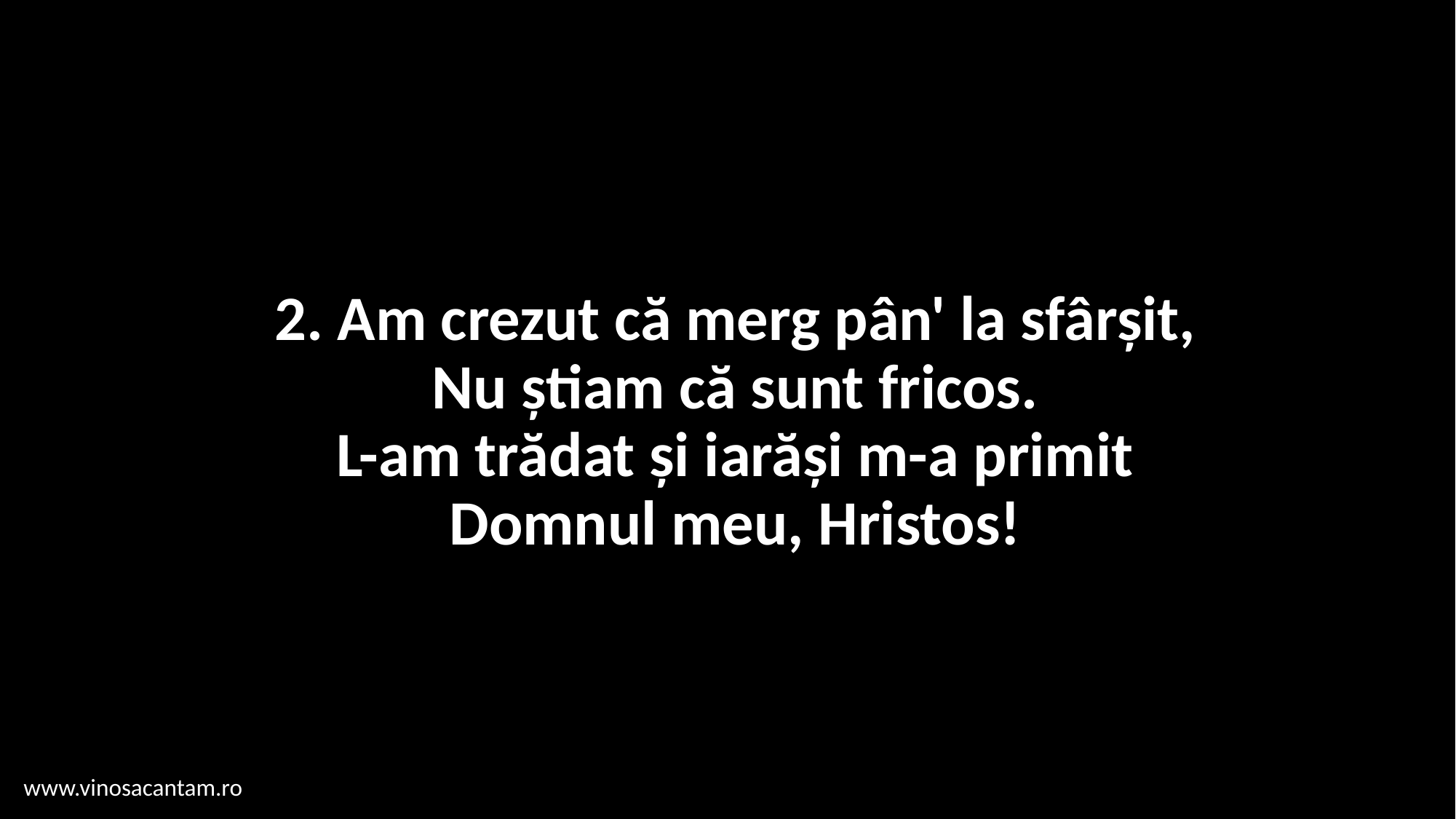

# 2. Am crezut că merg pân' la sfârșit, Nu știam că sunt fricos. L-am trădat și iarăși m-a primit Domnul meu, Hristos!
www.vinosacantam.ro